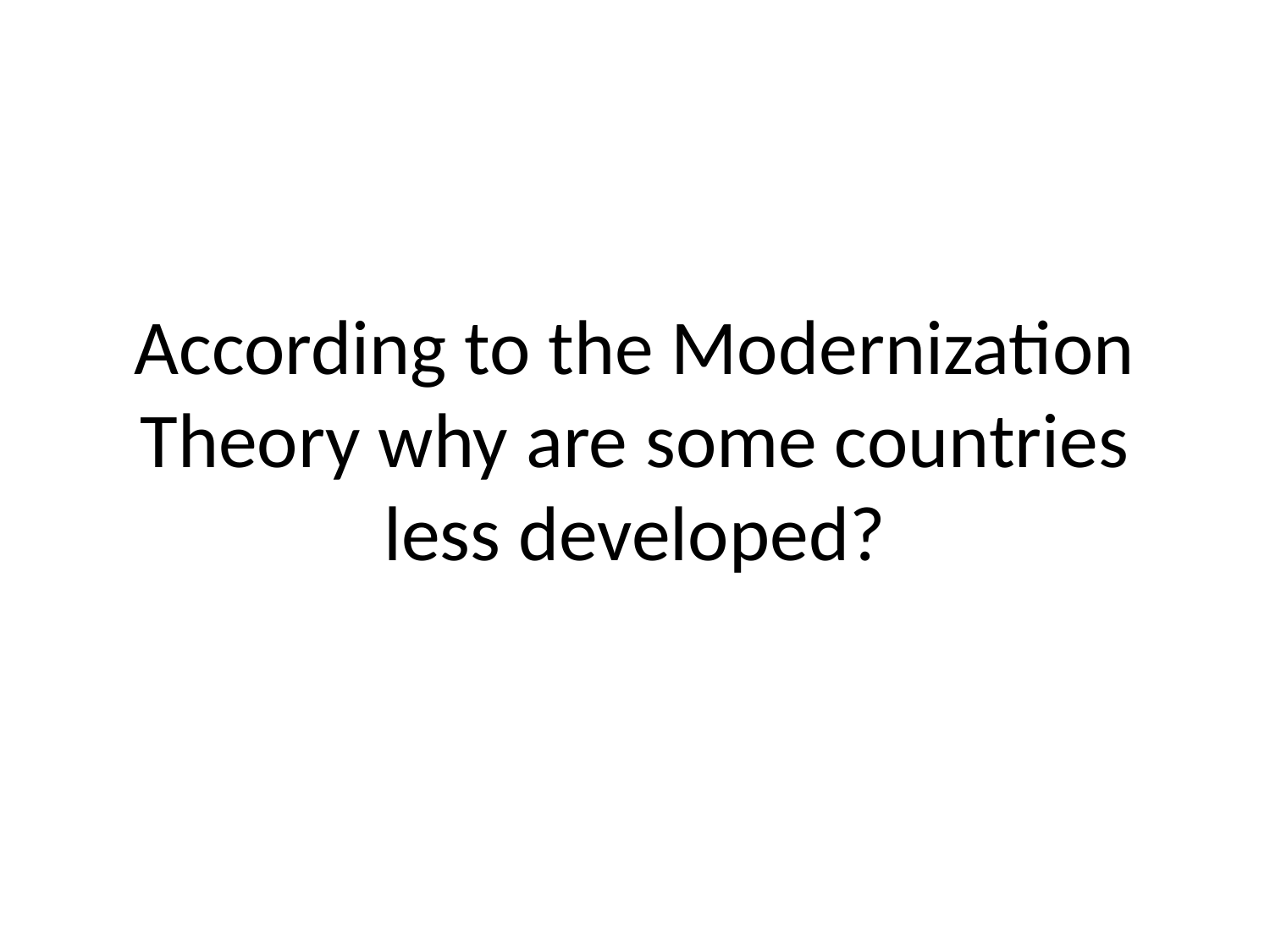

# According to the Modernization Theory why are some countries less developed?